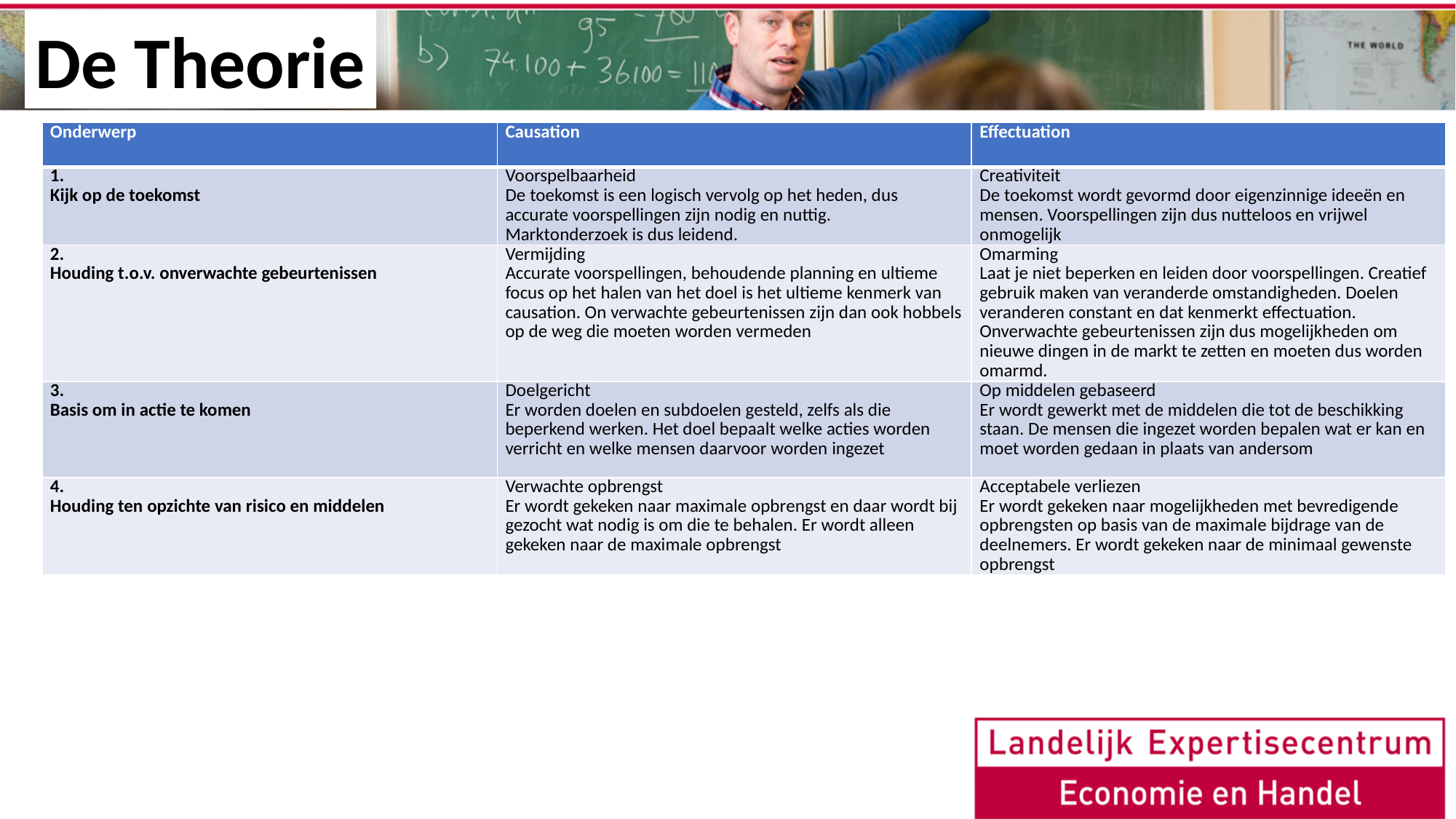

De Theorie
| Onderwerp | Causation | Effectuation |
| --- | --- | --- |
| 1. Kijk op de toekomst | Voorspelbaarheid De toekomst is een logisch vervolg op het heden, dus accurate voorspellingen zijn nodig en nuttig. Marktonderzoek is dus leidend. | Creativiteit De toekomst wordt gevormd door eigenzinnige ideeën en mensen. Voorspellingen zijn dus nutteloos en vrijwel onmogelijk |
| 2. Houding t.o.v. onverwachte gebeurtenissen | Vermijding Accurate voorspellingen, behoudende planning en ultieme focus op het halen van het doel is het ultieme kenmerk van causation. On verwachte gebeurtenissen zijn dan ook hobbels op de weg die moeten worden vermeden | Omarming Laat je niet beperken en leiden door voorspellingen. Creatief gebruik maken van veranderde omstandigheden. Doelen veranderen constant en dat kenmerkt effectuation. Onverwachte gebeurtenissen zijn dus mogelijkheden om nieuwe dingen in de markt te zetten en moeten dus worden omarmd. |
| 3. Basis om in actie te komen | Doelgericht Er worden doelen en subdoelen gesteld, zelfs als die beperkend werken. Het doel bepaalt welke acties worden verricht en welke mensen daarvoor worden ingezet | Op middelen gebaseerd Er wordt gewerkt met de middelen die tot de beschikking staan. De mensen die ingezet worden bepalen wat er kan en moet worden gedaan in plaats van andersom |
| 4. Houding ten opzichte van risico en middelen | Verwachte opbrengst Er wordt gekeken naar maximale opbrengst en daar wordt bij gezocht wat nodig is om die te behalen. Er wordt alleen gekeken naar de maximale opbrengst | Acceptabele verliezen Er wordt gekeken naar mogelijkheden met bevredigende opbrengsten op basis van de maximale bijdrage van de deelnemers. Er wordt gekeken naar de minimaal gewenste opbrengst |
#